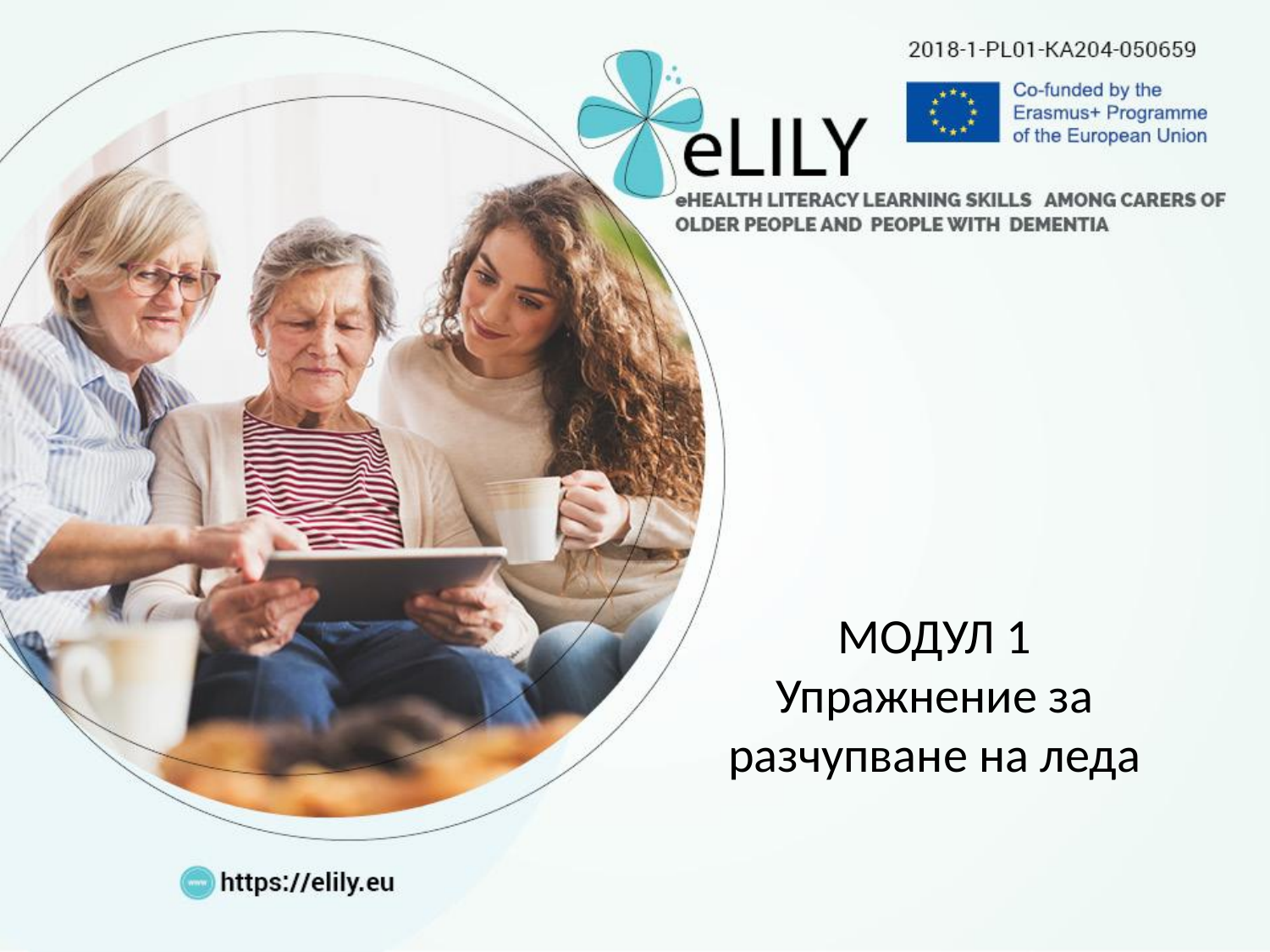

МОДУЛ 1
Упражнение за разчупване на леда